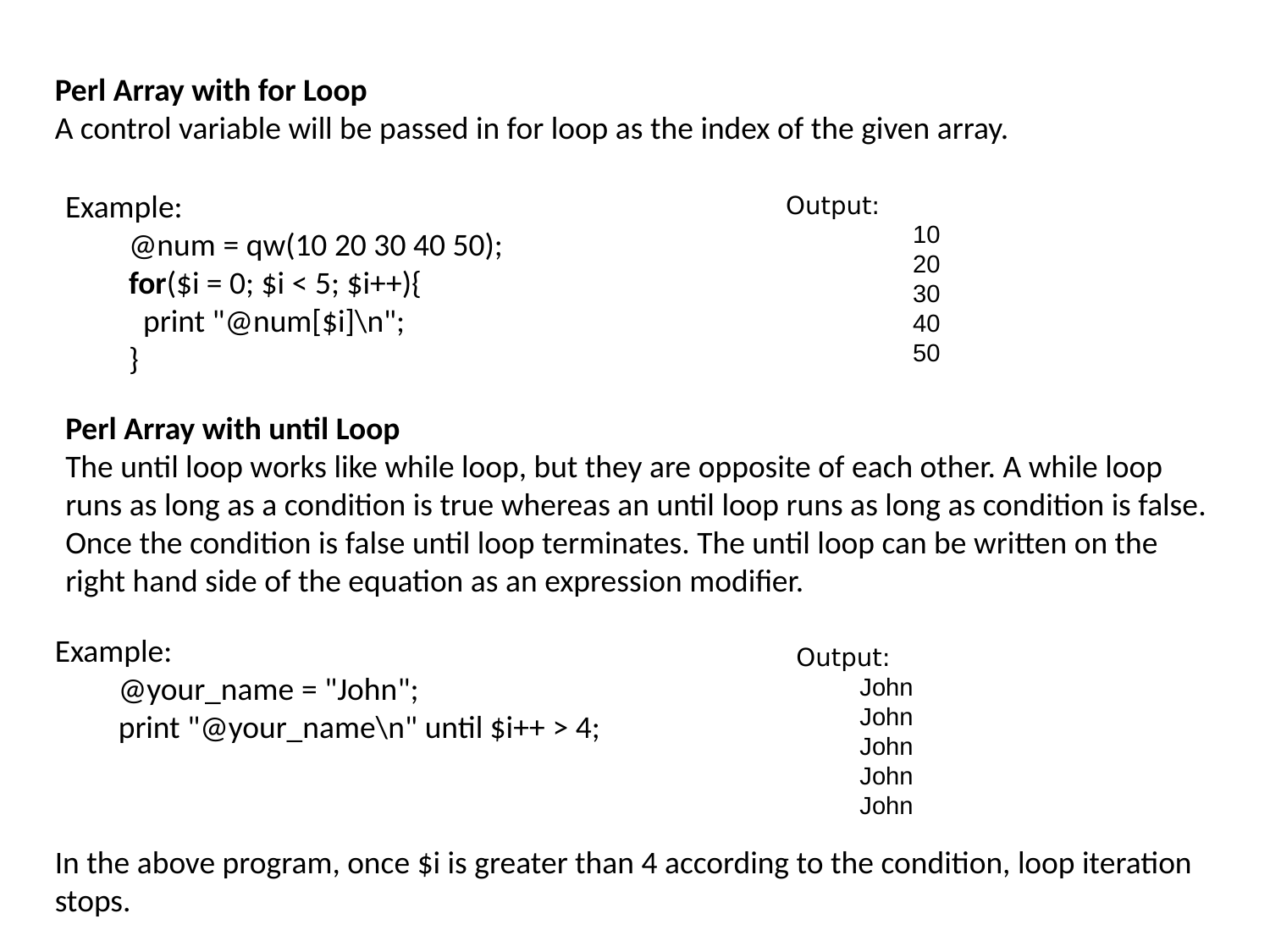

Perl Array with for Loop
A control variable will be passed in for loop as the index of the given array.
Example:
@num = qw(10 20 30 40 50);
for($i = 0; $i < 5; $i++){
  print "@num[$i]\n";
}
Output:
	10
	20
	30
	40
	50
Perl Array with until Loop
The until loop works like while loop, but they are opposite of each other. A while loop runs as long as a condition is true whereas an until loop runs as long as condition is false. Once the condition is false until loop terminates. The until loop can be written on the right hand side of the equation as an expression modifier.
Example:
@your_name = "John";
print "@your_name\n" until $i++ > 4;
Output:
John
John
John
John
John
In the above program, once $i is greater than 4 according to the condition, loop iteration stops.